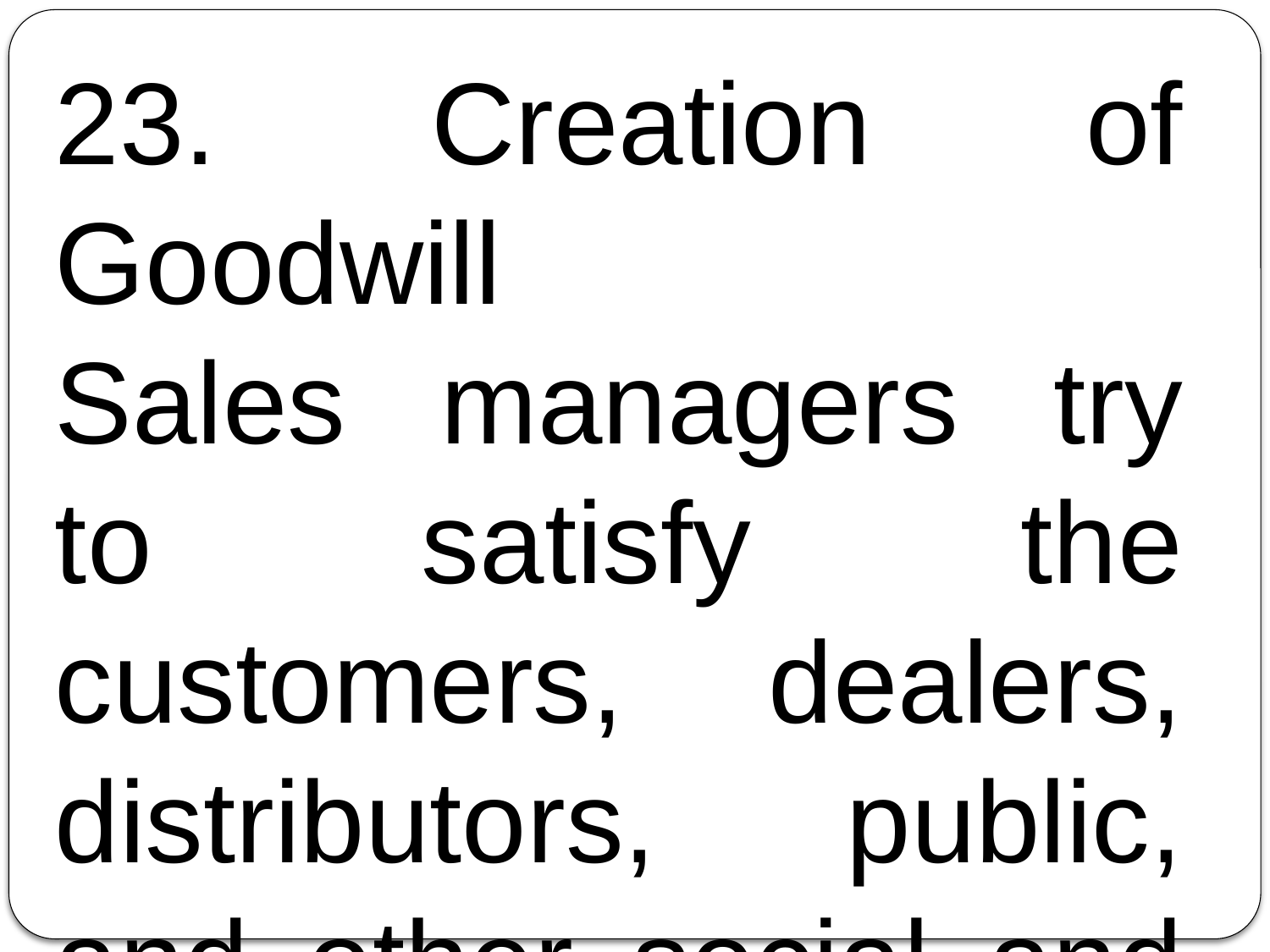

23. Creation of Goodwill
Sales managers try to satisfy the customers, dealers, distributors, public, and other social and market groups